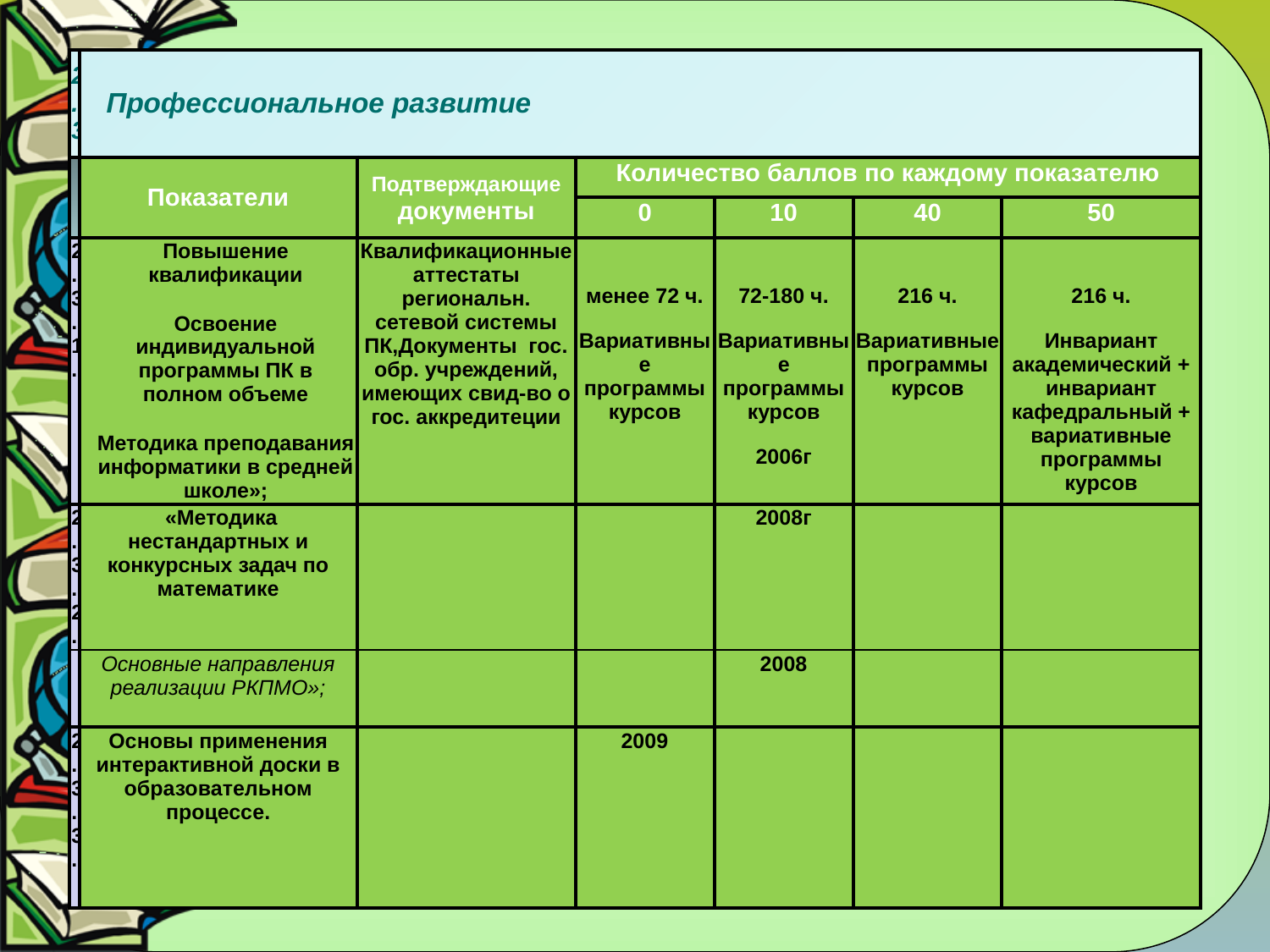

| 2.3 | Профессиональное развитие |  |  |  |  |  |
| --- | --- | --- | --- | --- | --- | --- |
|  | Показатели | Подтверждающие документы | Количество баллов по каждому показателю |  |  |  |
|  |  |  | 0 | 10 | 40 | 50 |
| 2.3.1. | Повышение квалификации Освоение индивидуальной программы ПК в полном объеме Методика преподавания информатики в средней школе»; | Квалификационные аттестаты региональн. сетевой системы ПК,Документы гос. обр. учреждений, имеющих свид-во о гос. аккредитеции | менее 72 ч. Вариативные программы курсов | 72-180 ч. Вариативные программы курсов 2006г | 216 ч. Вариативные программы курсов | 216 ч. Инвариант академический + инвариант кафедральный + вариативные программы курсов |
| 2.3.2. | «Методика нестандартных и конкурсных задач по математике |  |  | 2008г |  |  |
|  | Основные направления реализации РКПМО»; |  |  | 2008 |  |  |
| 2.3.3. | Основы применения интерактивной доски в образовательном процессе. |  | 2009 |  |  |  |